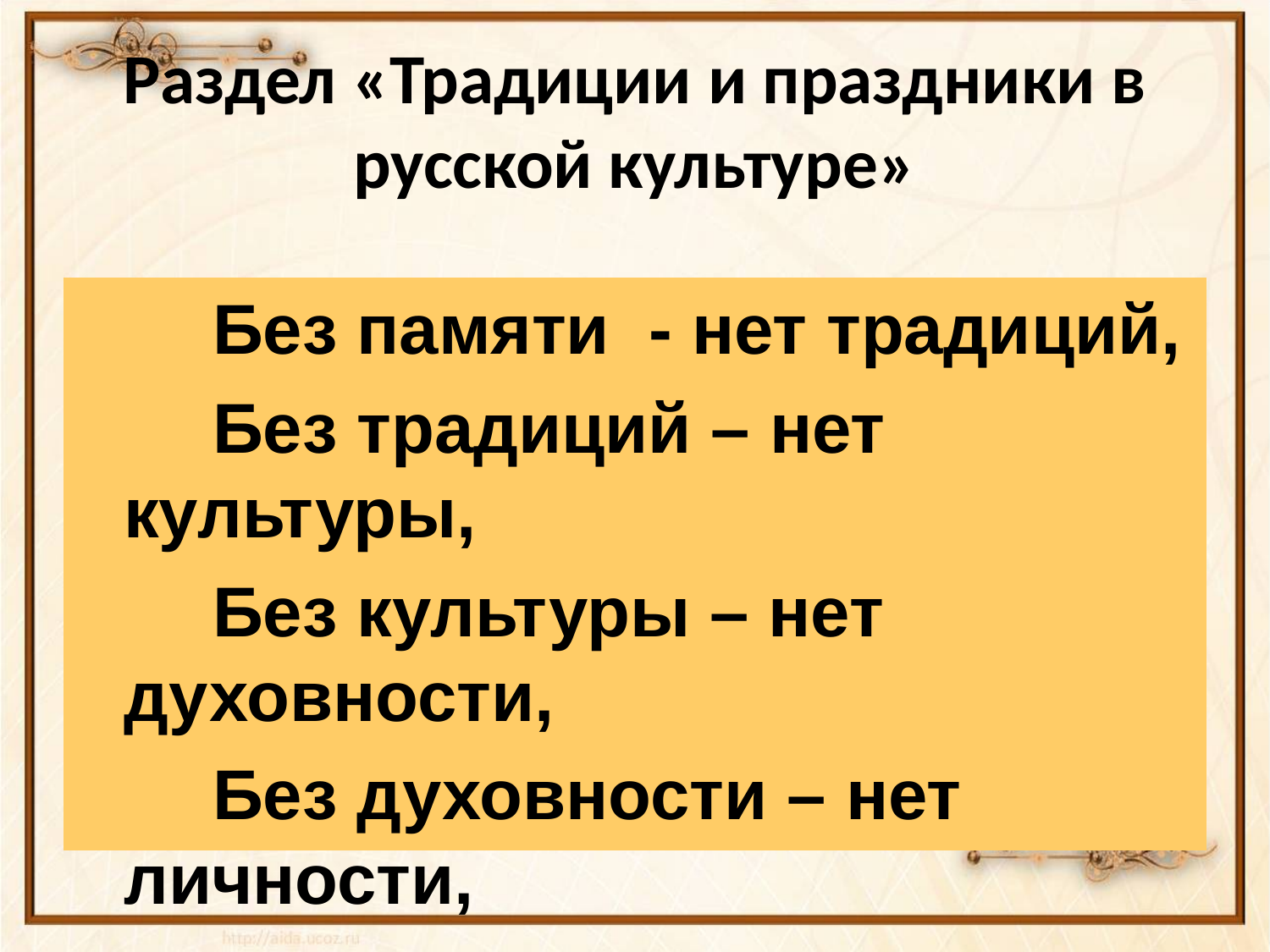

# Раздел «Традиции и праздники в русской культуре»
Без памяти  - нет традиций,
Без традиций – нет культуры,
Без культуры – нет духовности,
Без духовности – нет личности,
Без личности – нет народа.